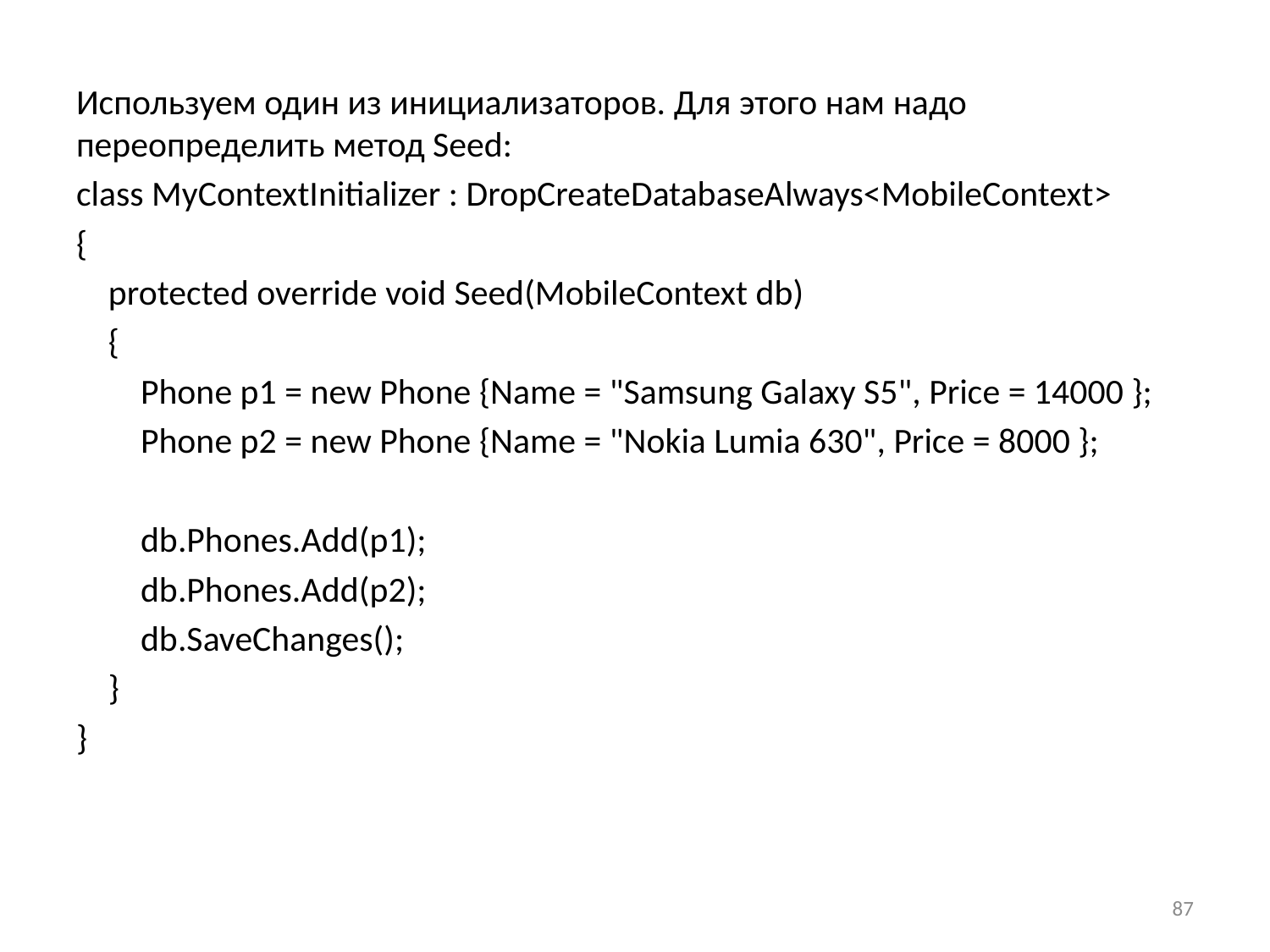

Используем один из инициализаторов. Для этого нам надо переопределить метод Seed:
class MyContextInitializer : DropCreateDatabaseAlways<MobileContext>
{
    protected override void Seed(MobileContext db)
    {
        Phone p1 = new Phone {Name = "Samsung Galaxy S5", Price = 14000 };
        Phone p2 = new Phone {Name = "Nokia Lumia 630", Price = 8000 };

        db.Phones.Add(p1);
        db.Phones.Add(p2);
        db.SaveChanges();
    }
}
87